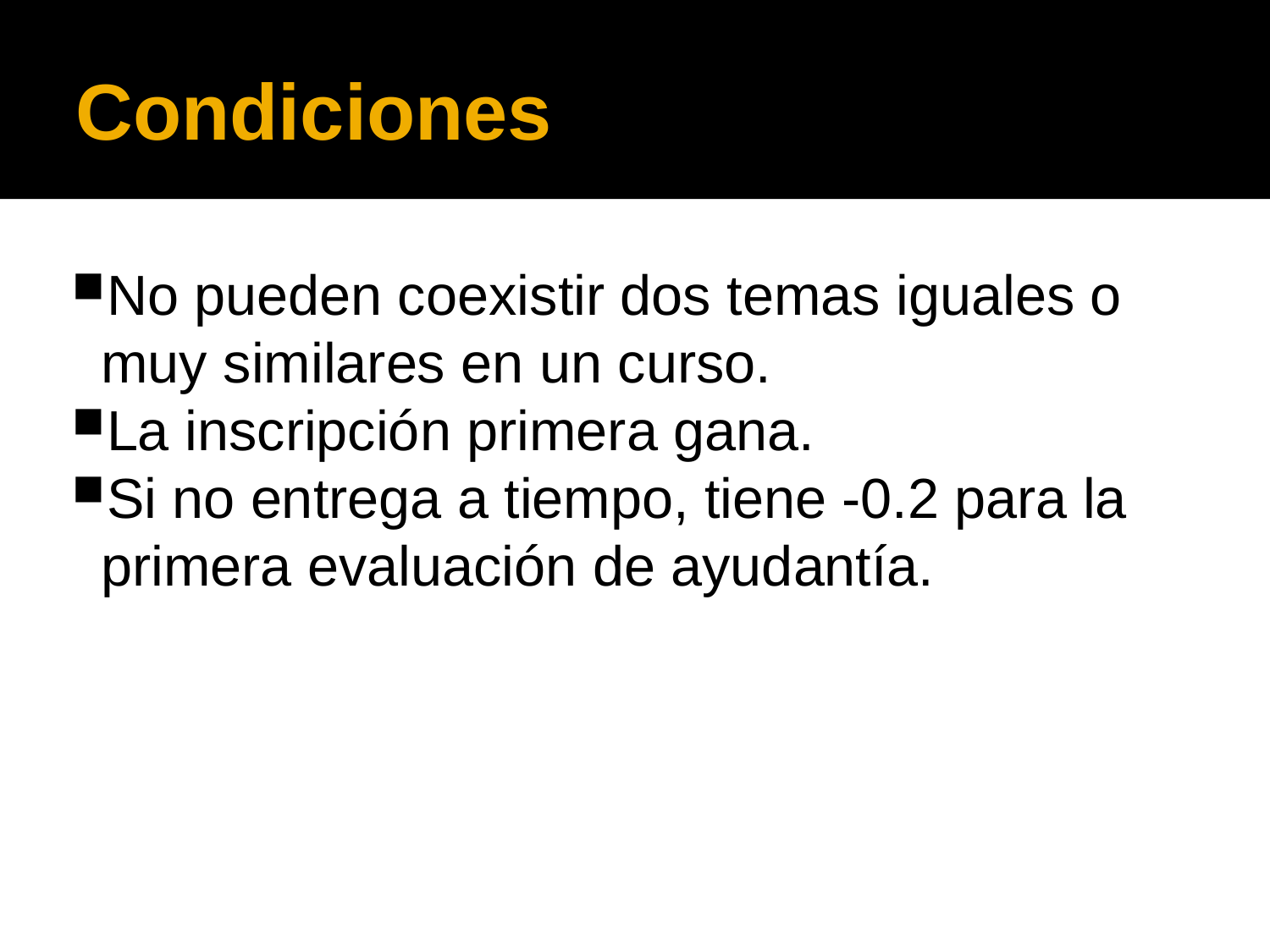

Condiciones
No pueden coexistir dos temas iguales o muy similares en un curso.
La inscripción primera gana.
Si no entrega a tiempo, tiene -0.2 para la primera evaluación de ayudantía.